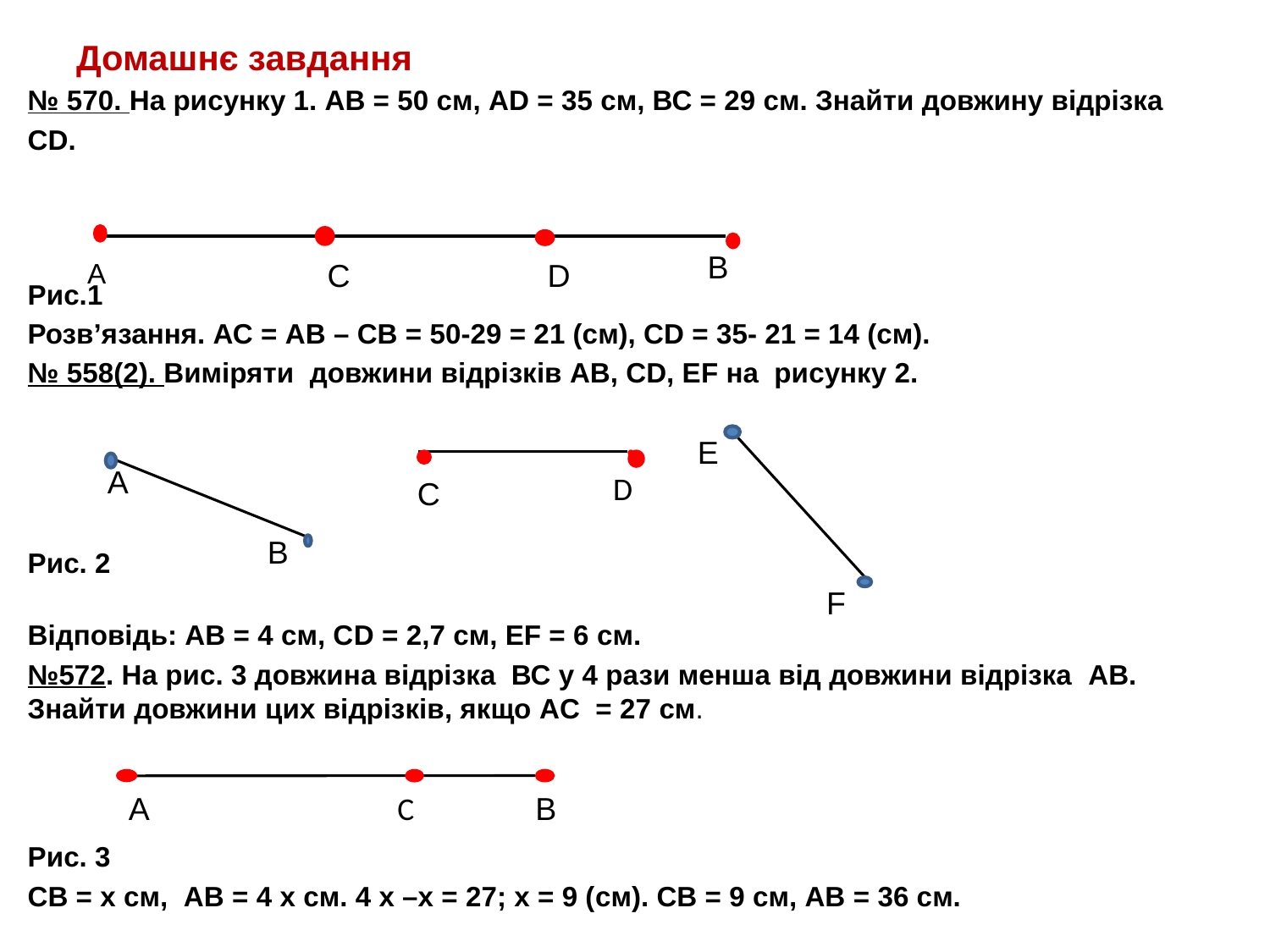

# Домашнє завдання
№ 570. На рисунку 1. АВ = 50 см, АD = 35 см, ВС = 29 см. Знайти довжину відрізка
СD.

Рис.1
Розв’язання. АС = АВ – СВ = 50-29 = 21 (см), СD = 35- 21 = 14 (см).
№ 558(2). Виміряти  довжини відрізків АВ, СD, ЕF на  рисунку 2.

Рис. 2

Відповідь: АВ = 4 см, СD = 2,7 см, EF = 6 см.
№572. На рис. 3 довжина відрізка  ВС у 4 рази менша від довжини відрізка  AB. Знайти довжини цих відрізків, якщо AC  = 27 см.

Рис. 3
CB = x см,  AB = 4 x см. 4 x –x = 27; x = 9 (см). СВ = 9 см, АВ = 36 см.

В
А
С
D
E

А
D
С
В

F

В
А
С